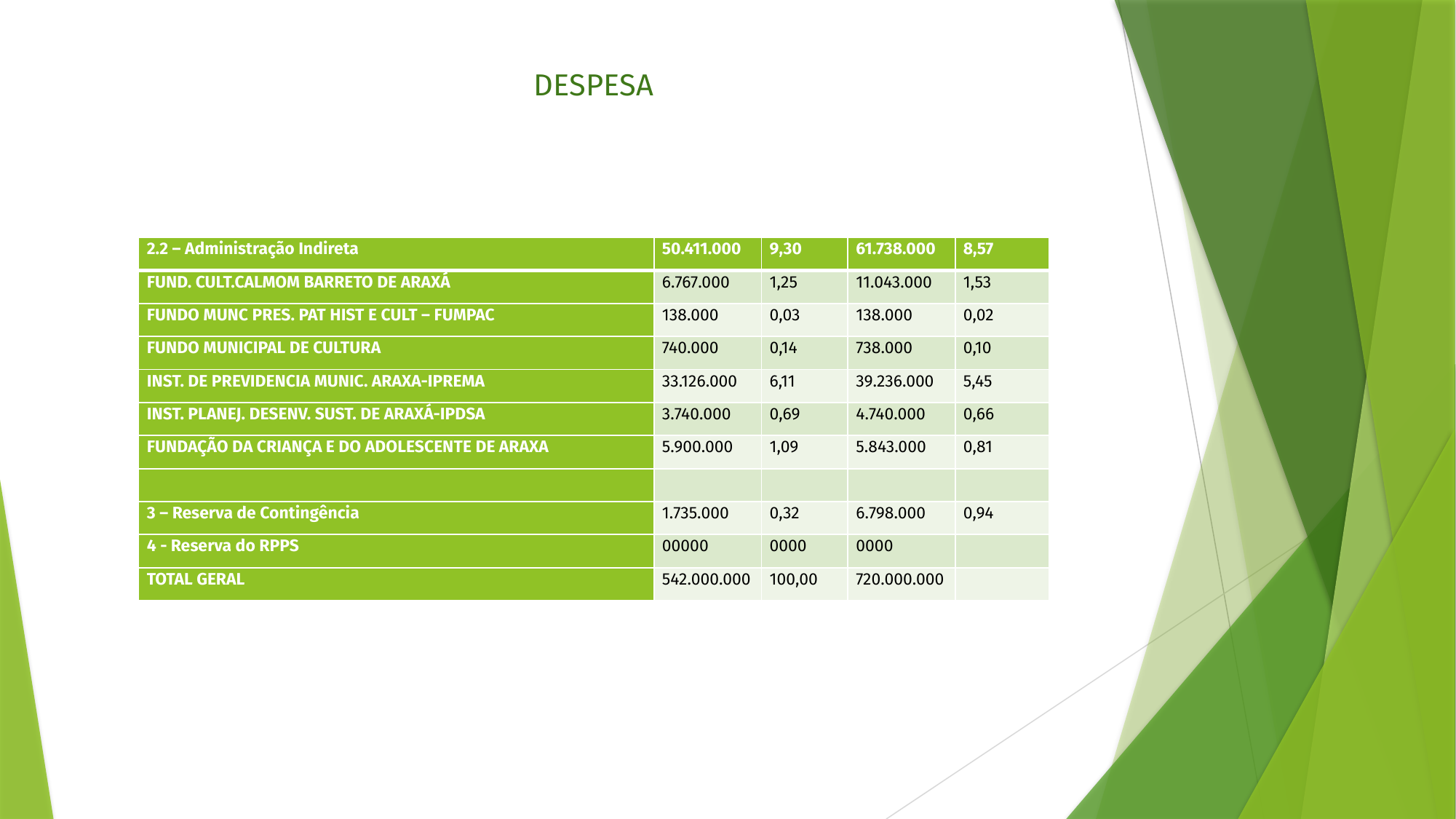

# DESPESA
| 2.2 – Administração Indireta | 50.411.000 | 9,30 | 61.738.000 | 8,57 |
| --- | --- | --- | --- | --- |
| FUND. CULT.CALMOM BARRETO DE ARAXÁ | 6.767.000 | 1,25 | 11.043.000 | 1,53 |
| FUNDO MUNC PRES. PAT HIST E CULT – FUMPAC | 138.000 | 0,03 | 138.000 | 0,02 |
| FUNDO MUNICIPAL DE CULTURA | 740.000 | 0,14 | 738.000 | 0,10 |
| INST. DE PREVIDENCIA MUNIC. ARAXA-IPREMA | 33.126.000 | 6,11 | 39.236.000 | 5,45 |
| INST. PLANEJ. DESENV. SUST. DE ARAXÁ-IPDSA | 3.740.000 | 0,69 | 4.740.000 | 0,66 |
| FUNDAÇÃO DA CRIANÇA E DO ADOLESCENTE DE ARAXA | 5.900.000 | 1,09 | 5.843.000 | 0,81 |
|  |  |  |  |  |
| 3 – Reserva de Contingência | 1.735.000 | 0,32 | 6.798.000 | 0,94 |
| 4 - Reserva do RPPS | 00000 | 0000 | 0000 |  |
| TOTAL GERAL | 542.000.000 | 100,00 | 720.000.000 |  |